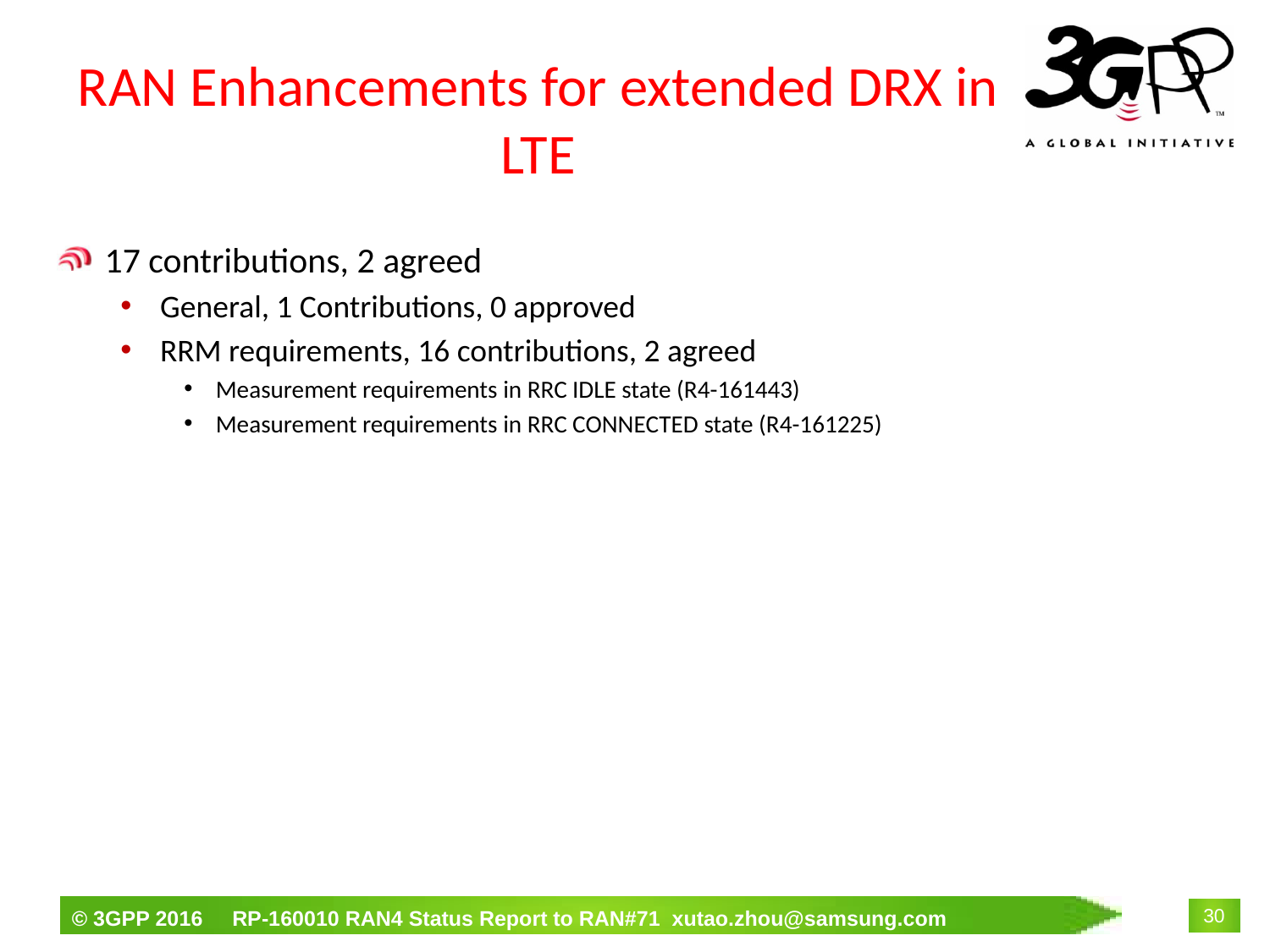

# RAN Enhancements for extended DRX in LTE
17 contributions, 2 agreed
General, 1 Contributions, 0 approved
RRM requirements, 16 contributions, 2 agreed
Measurement requirements in RRC IDLE state (R4-161443)
Measurement requirements in RRC CONNECTED state (R4-161225)